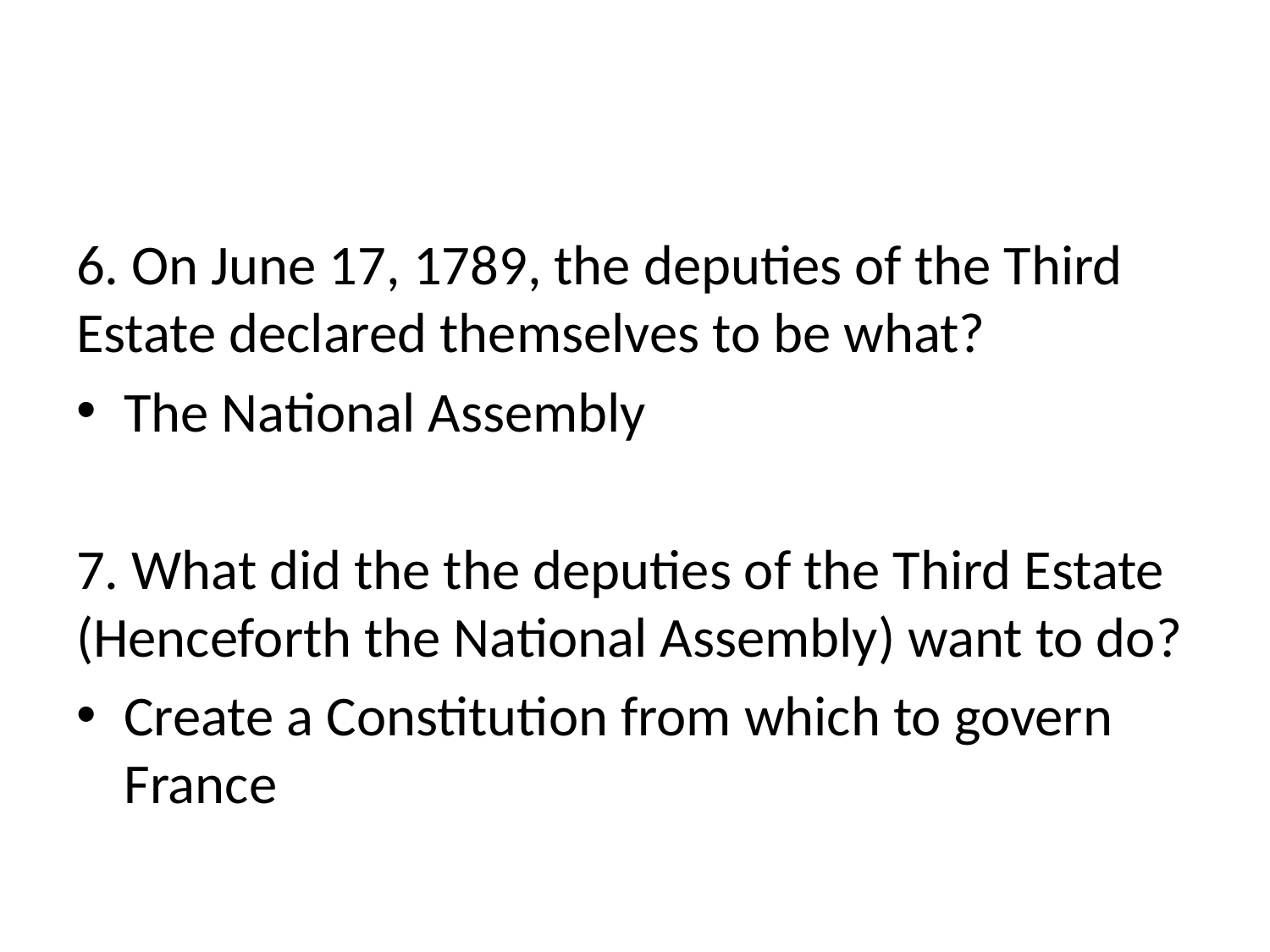

#
6. On June 17, 1789, the deputies of the Third Estate declared themselves to be what?
The National Assembly

7. What did the the deputies of the Third Estate (Henceforth the National Assembly) want to do?
Create a Constitution from which to govern France